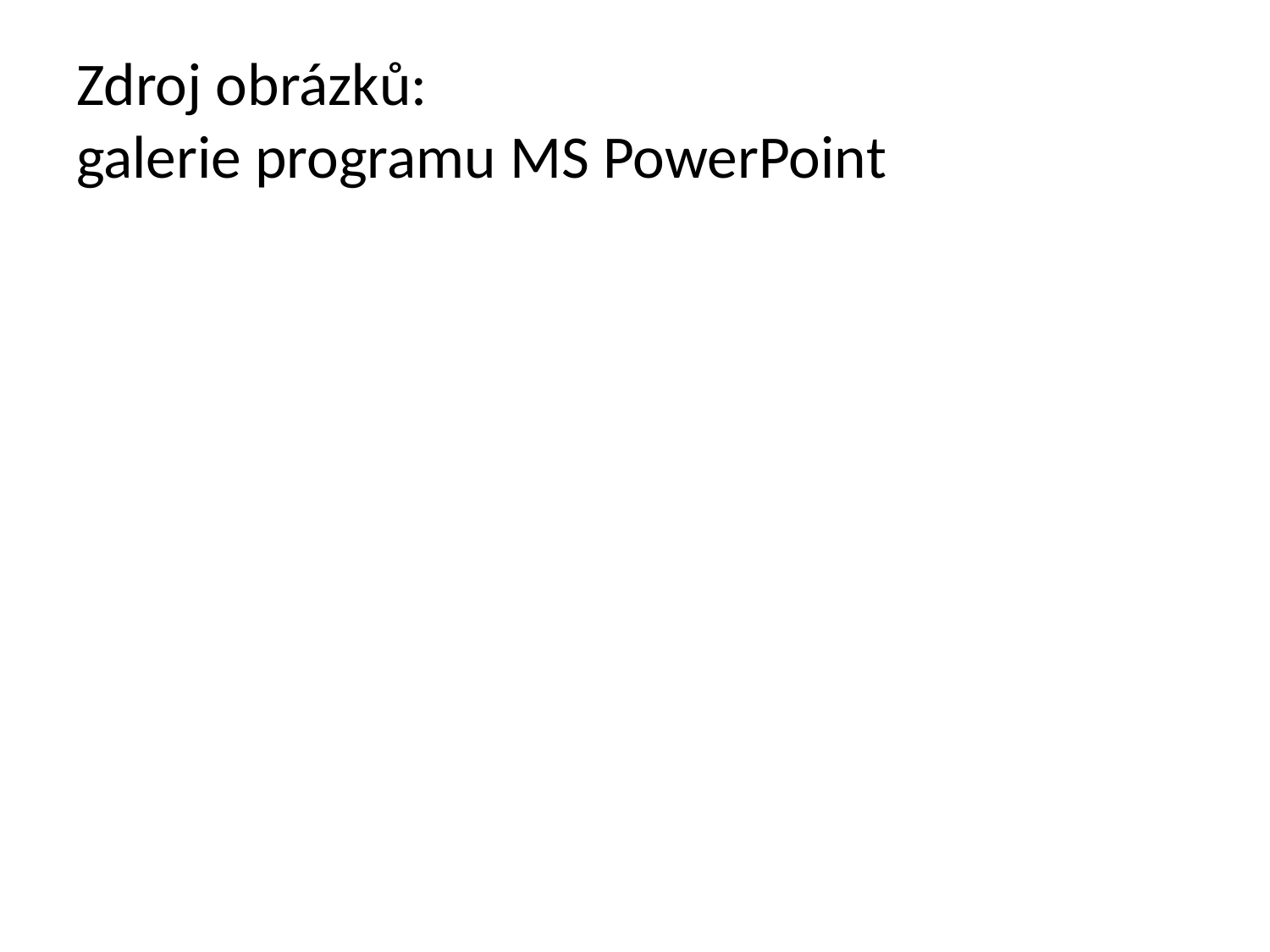

# Zdroj obrázků: galerie programu MS PowerPoint